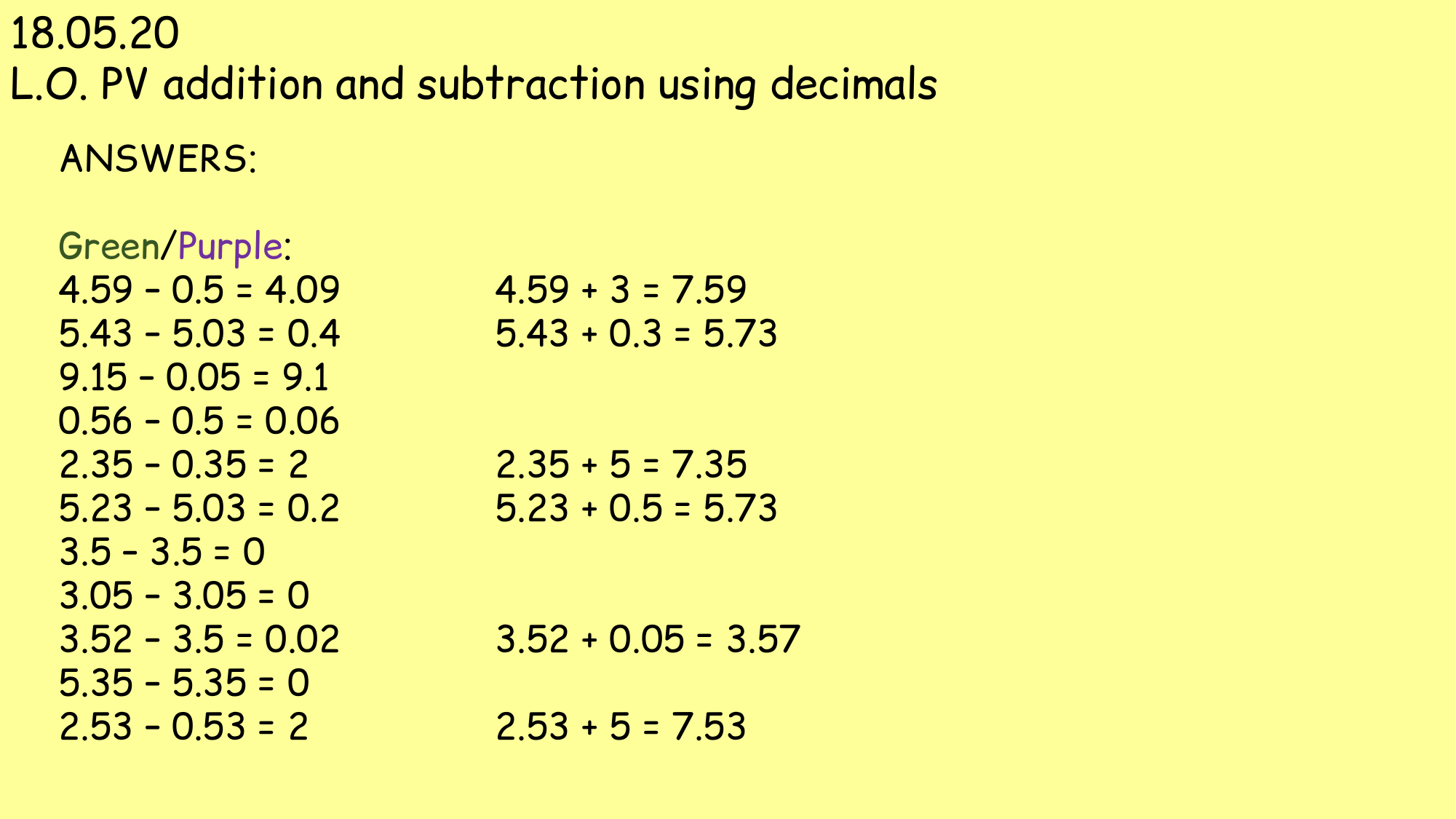

18.05.20
L.O. PV addition and subtraction using decimals
ANSWERS:

Green/Purple:
4.59 – 0.5 = 4.09		4.59 + 3 = 7.59
5.43 – 5.03 = 0.4		5.43 + 0.3 = 5.73
9.15 – 0.05 = 9.1
0.56 – 0.5 = 0.06
2.35 – 0.35 = 2		2.35 + 5 = 7.35
5.23 – 5.03 = 0.2		5.23 + 0.5 = 5.73
3.5 – 3.5 = 0
3.05 – 3.05 = 0
3.52 – 3.5 = 0.02		3.52 + 0.05 = 3.57
5.35 – 5.35 = 0
2.53 – 0.53 = 2		2.53 + 5 = 7.53